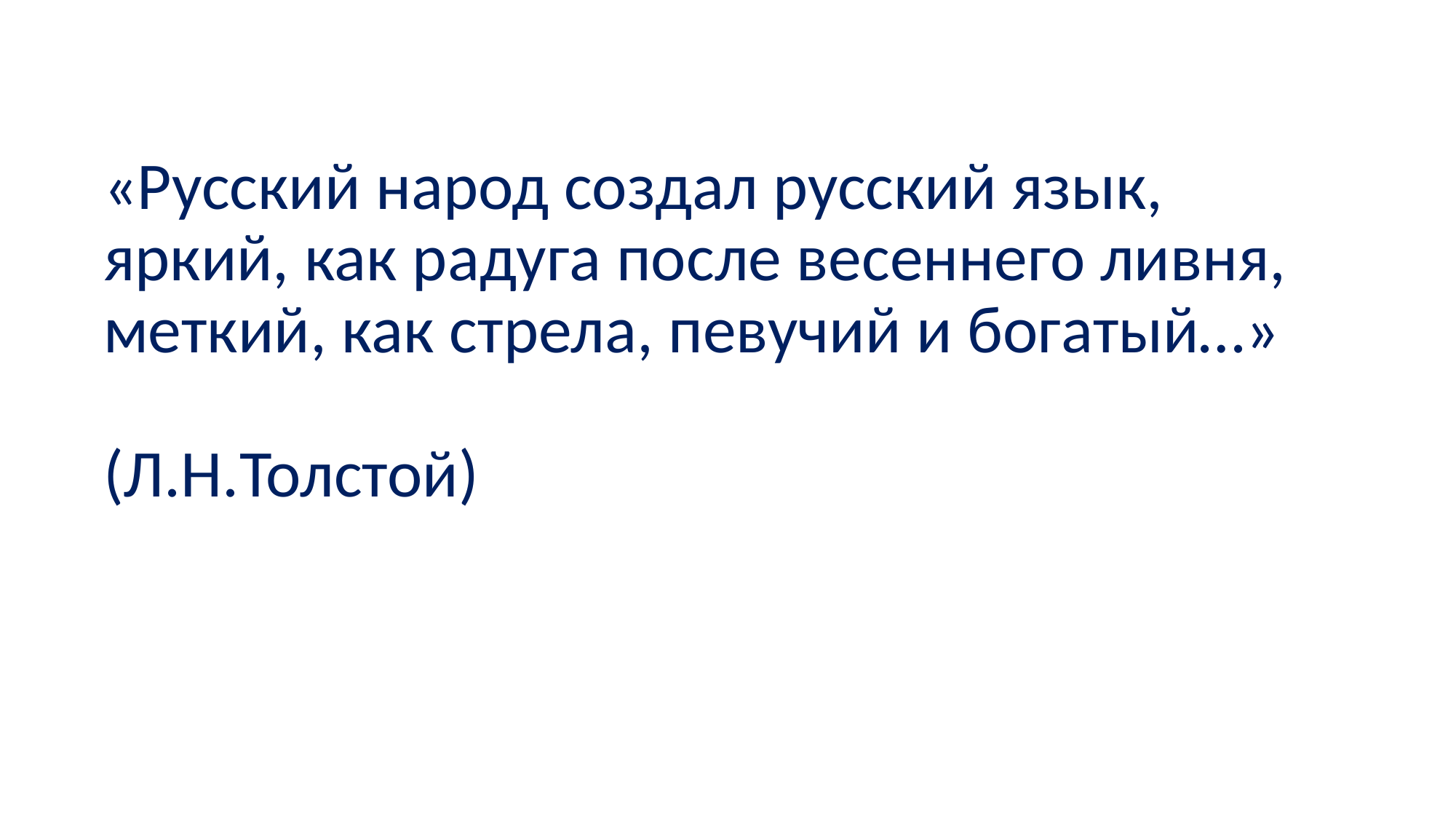

# «Русский народ создал русский язык, яркий, как радуга после весеннего ливня, меткий, как стрела, певучий и богатый…» (Л.Н.Толстой)